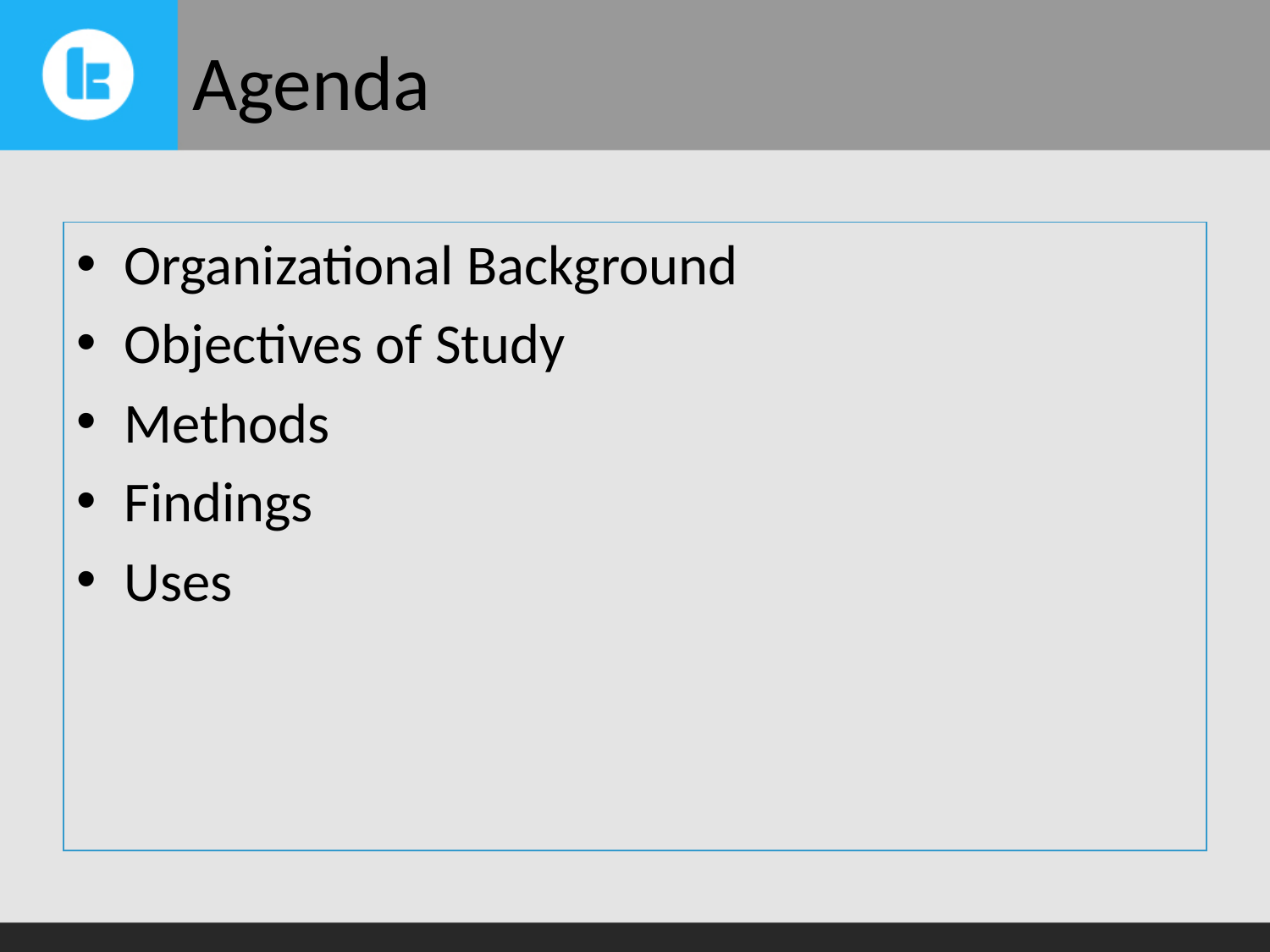

# Agenda
Organizational Background
Objectives of Study
Methods
Findings
Uses